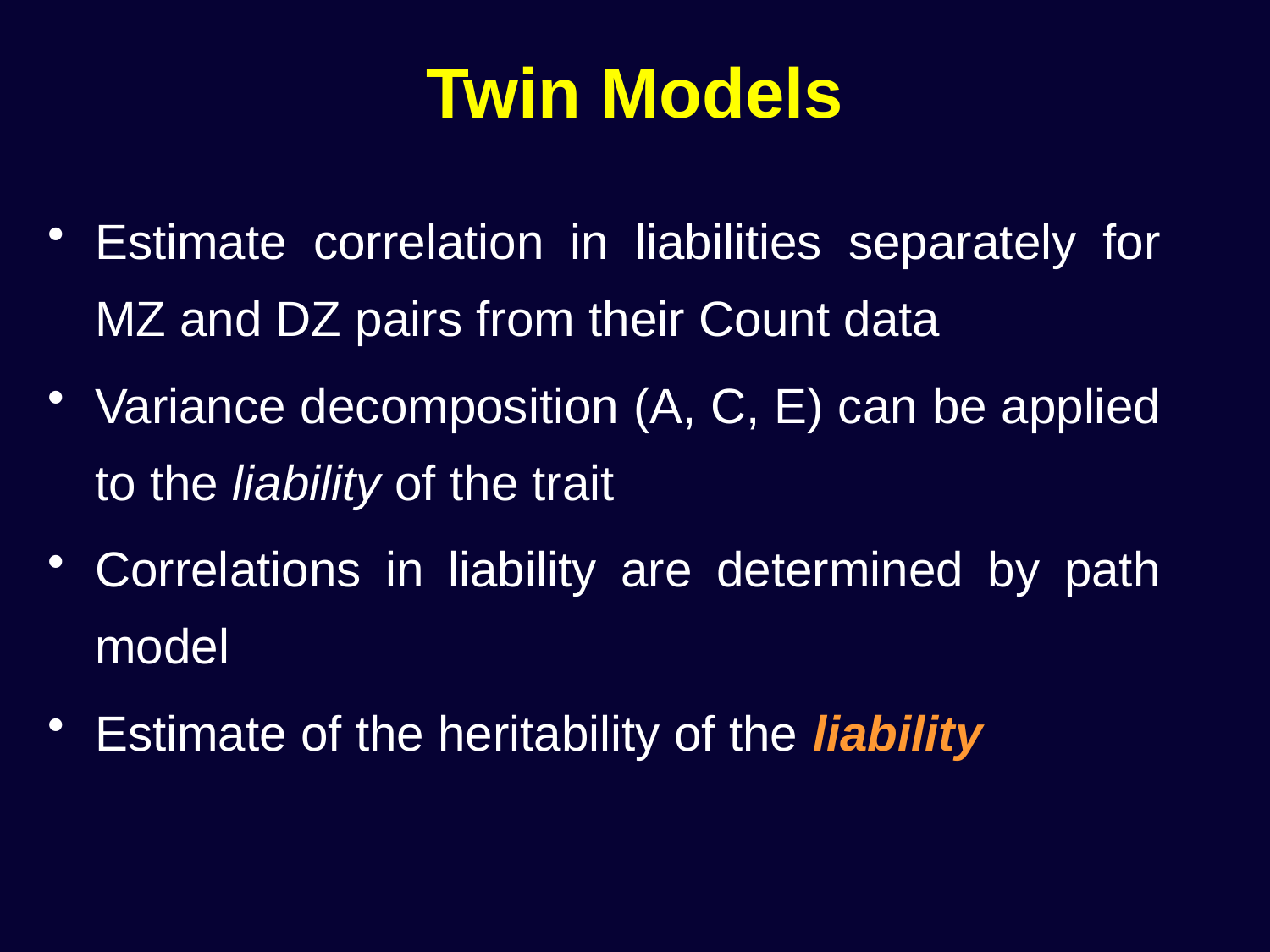

# Twin Models
Estimate correlation in liabilities separately for MZ and DZ pairs from their Count data
Variance decomposition (A, C, E) can be applied to the liability of the trait
Correlations in liability are determined by path model
Estimate of the heritability of the liability